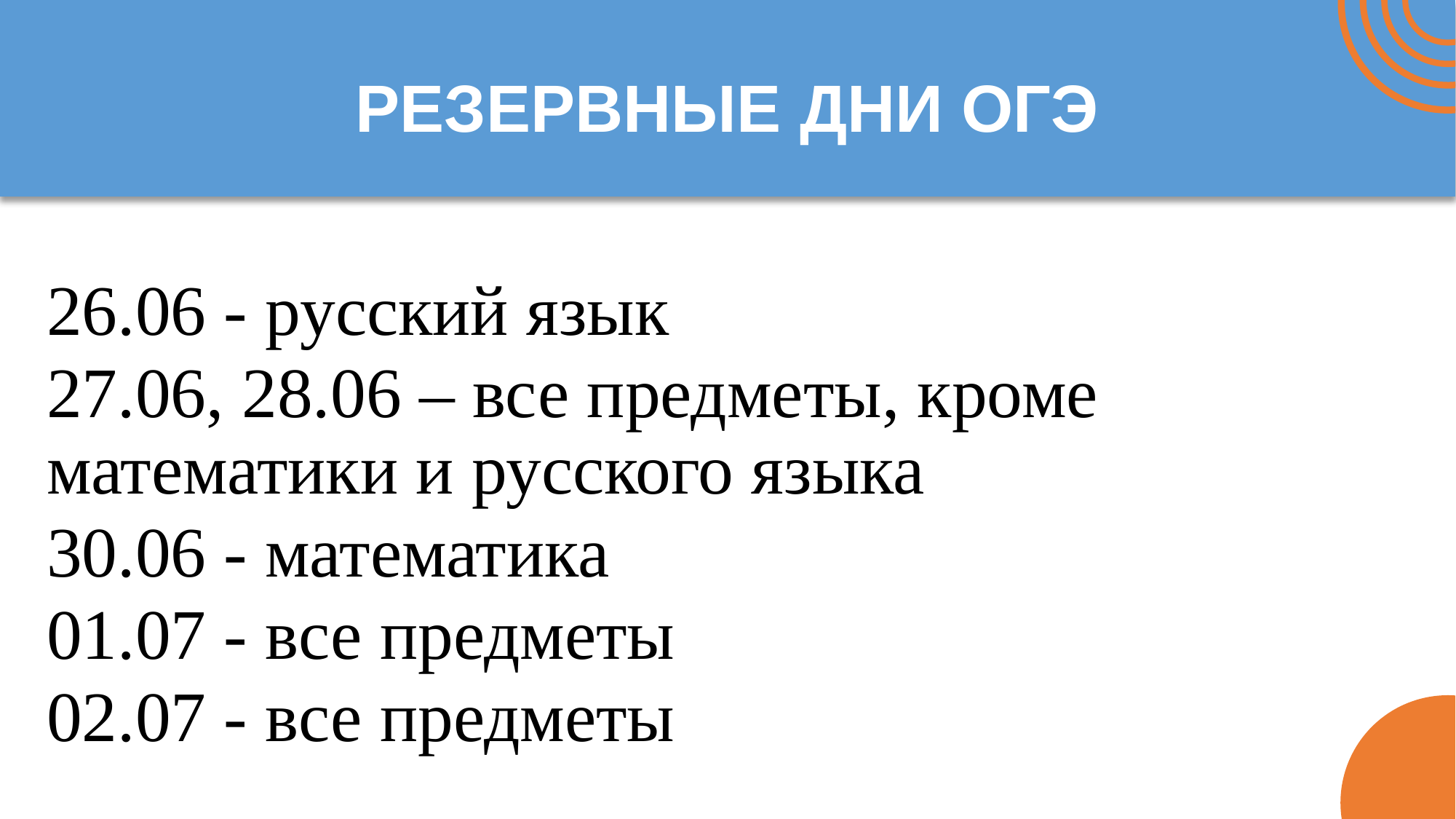

РЕЗЕРВНЫЕ ДНИ ОГЭ

26.06 - русский язык
27.06, 28.06 – все предметы, кроме математики и русского языка
30.06 - математика
01.07 - все предметы
02.07 - все предметы